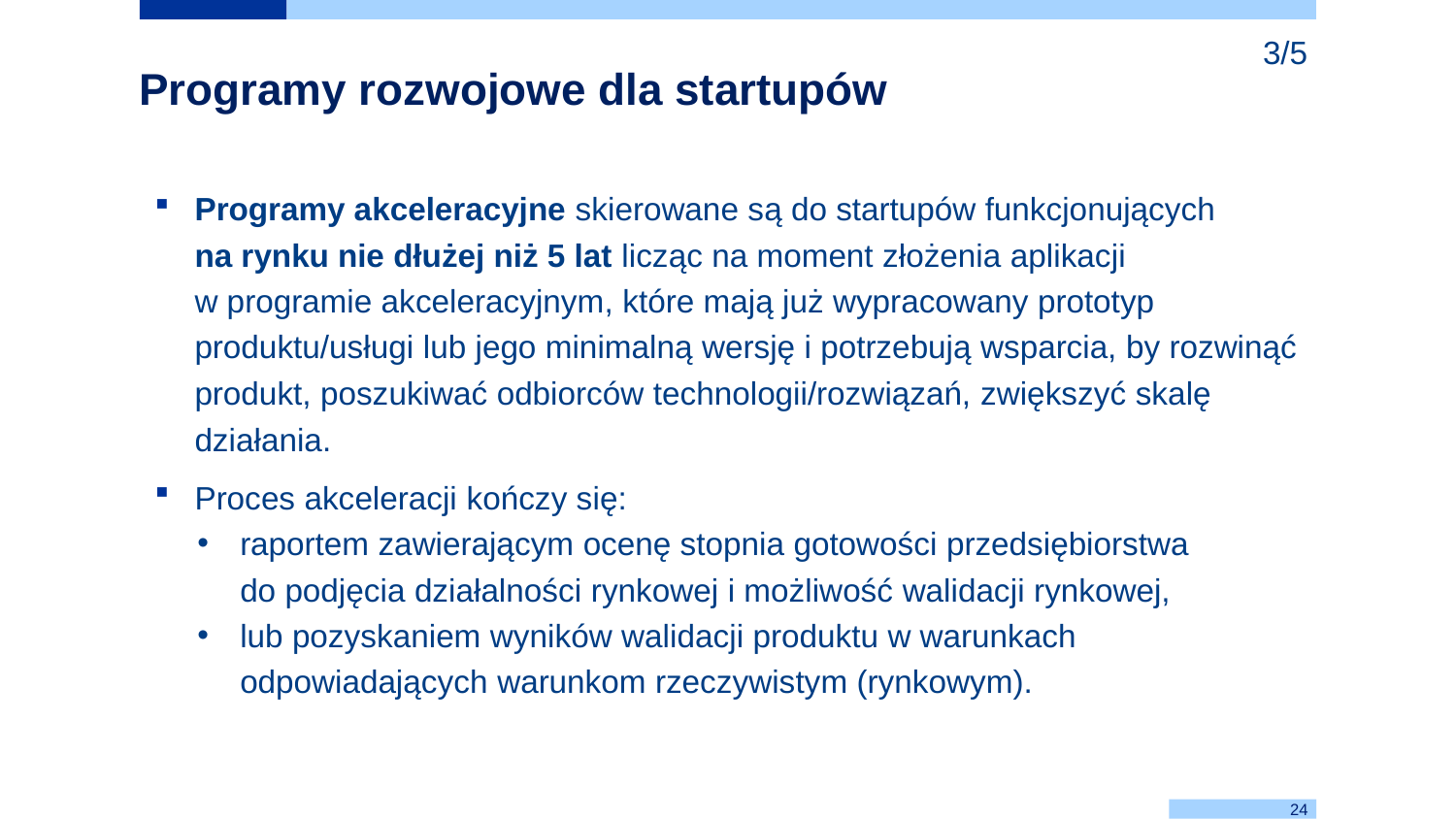

3/5
Programy rozwojowe dla startupów
Programy akceleracyjne skierowane są do startupów funkcjonujących
na rynku nie dłużej niż 5 lat licząc na moment złożenia aplikacji
w programie akceleracyjnym, które mają już wypracowany prototyp produktu/usługi lub jego minimalną wersję i potrzebują wsparcia, by rozwinąć produkt, poszukiwać odbiorców technologii/rozwiązań, zwiększyć skalę działania.
Proces akceleracji kończy się:
raportem zawierającym ocenę stopnia gotowości przedsiębiorstwa
do podjęcia działalności rynkowej i możliwość walidacji rynkowej,
lub pozyskaniem wyników walidacji produktu w warunkach odpowiadających warunkom rzeczywistym (rynkowym).

24